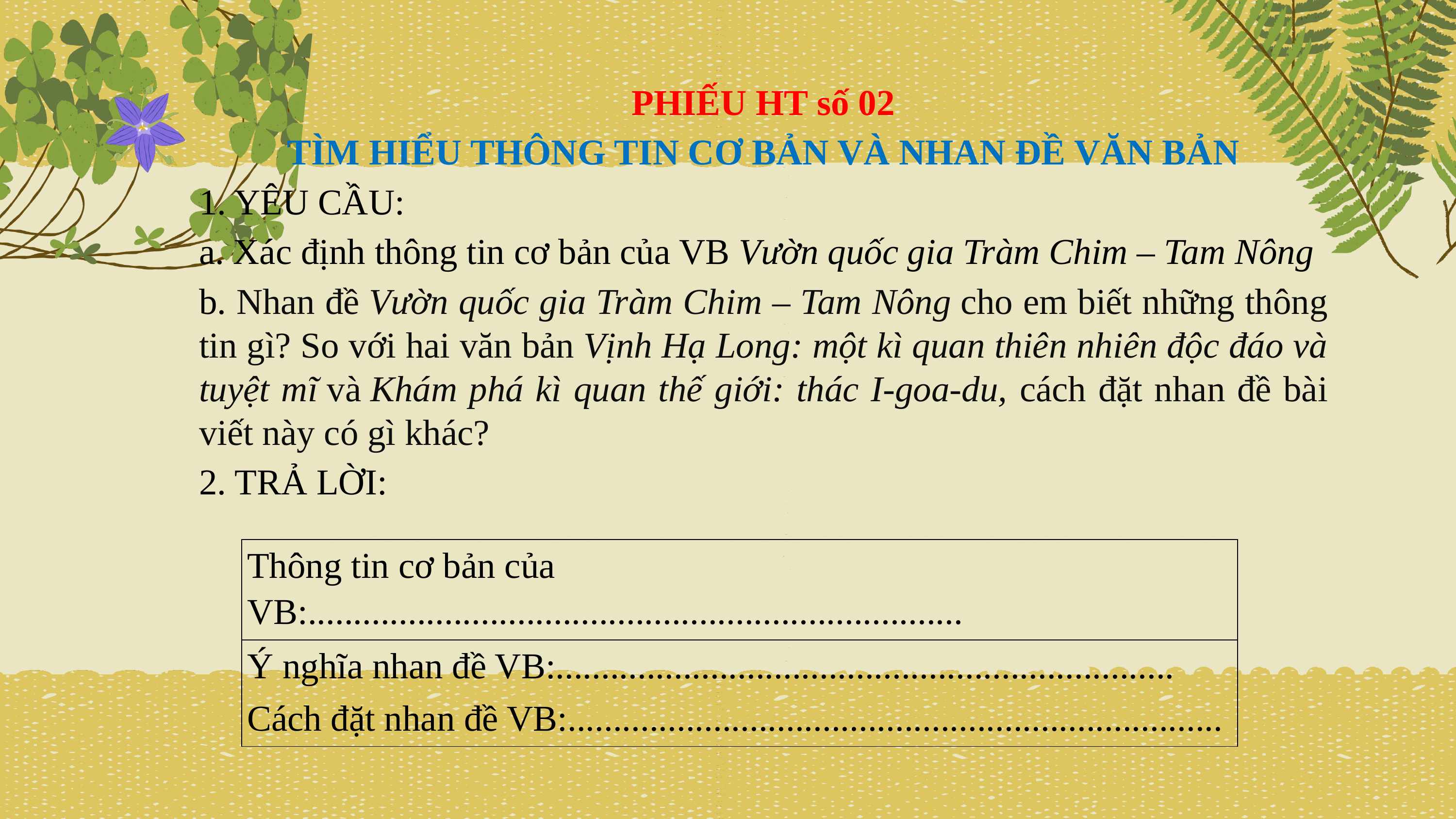

PHIẾU HT số 02
TÌM HIỂU THÔNG TIN CƠ BẢN VÀ NHAN ĐỀ VĂN BẢN
1. YÊU CẦU:
a. Xác định thông tin cơ bản của VB Vườn quốc gia Tràm Chim – Tam Nông
b. Nhan đề Vườn quốc gia Tràm Chim – Tam Nông cho em biết những thông tin gì? So với hai văn bản Vịnh Hạ Long: một kì quan thiên nhiên độc đáo và tuyệt mĩ và Khám phá kì quan thế giới: thác I-goa-du, cách đặt nhan đề bài viết này có gì khác?
2. TRẢ LỜI:

| Thông tin cơ bản của VB:........................................................................ |
| --- |
| Ý nghĩa nhan đề VB:.................................................................... Cách đặt nhan đề VB:........................................................................ |